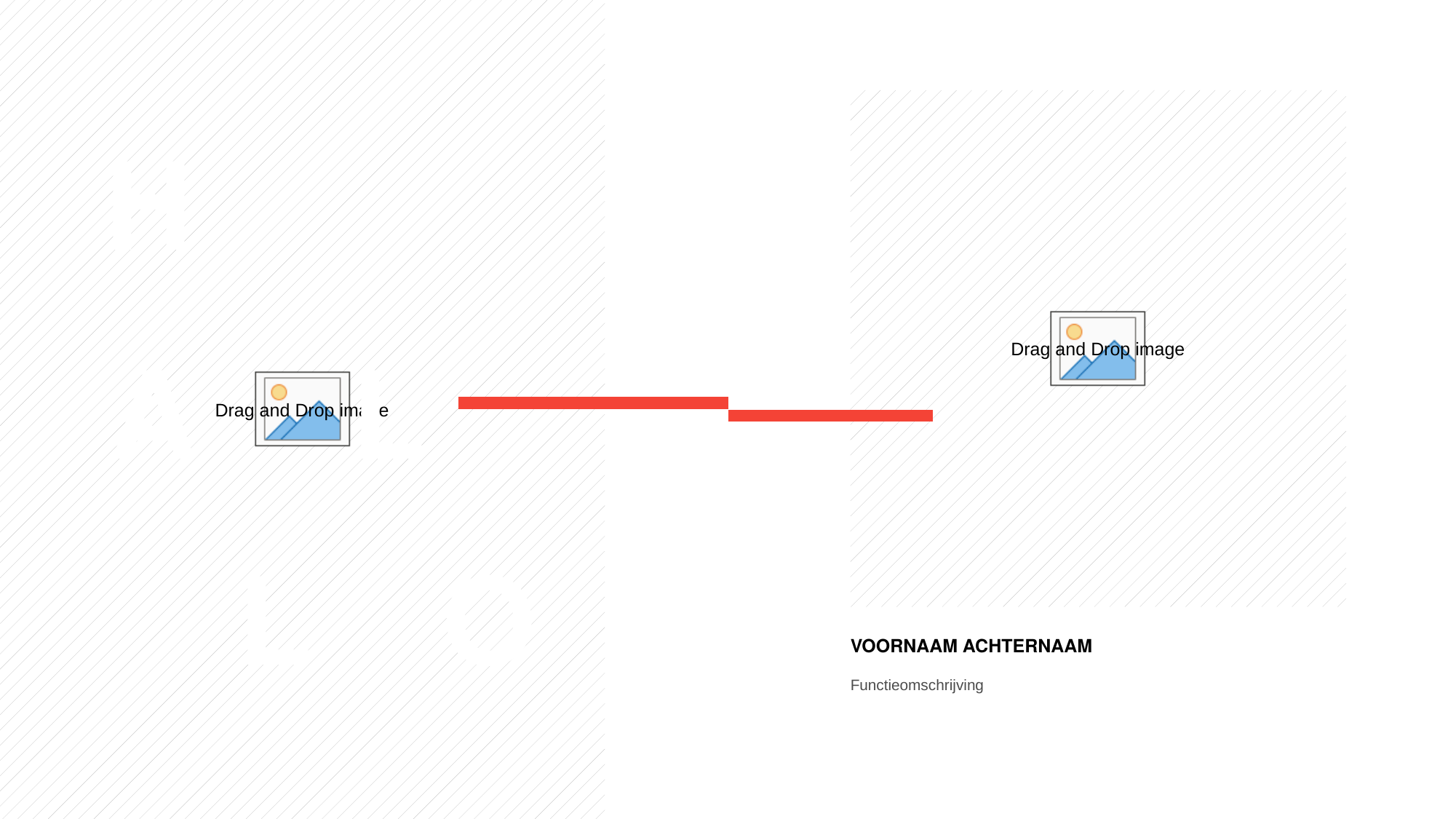

H
A
L
L
O
VOORNAAM ACHTERNAAM
Functieomschrijving